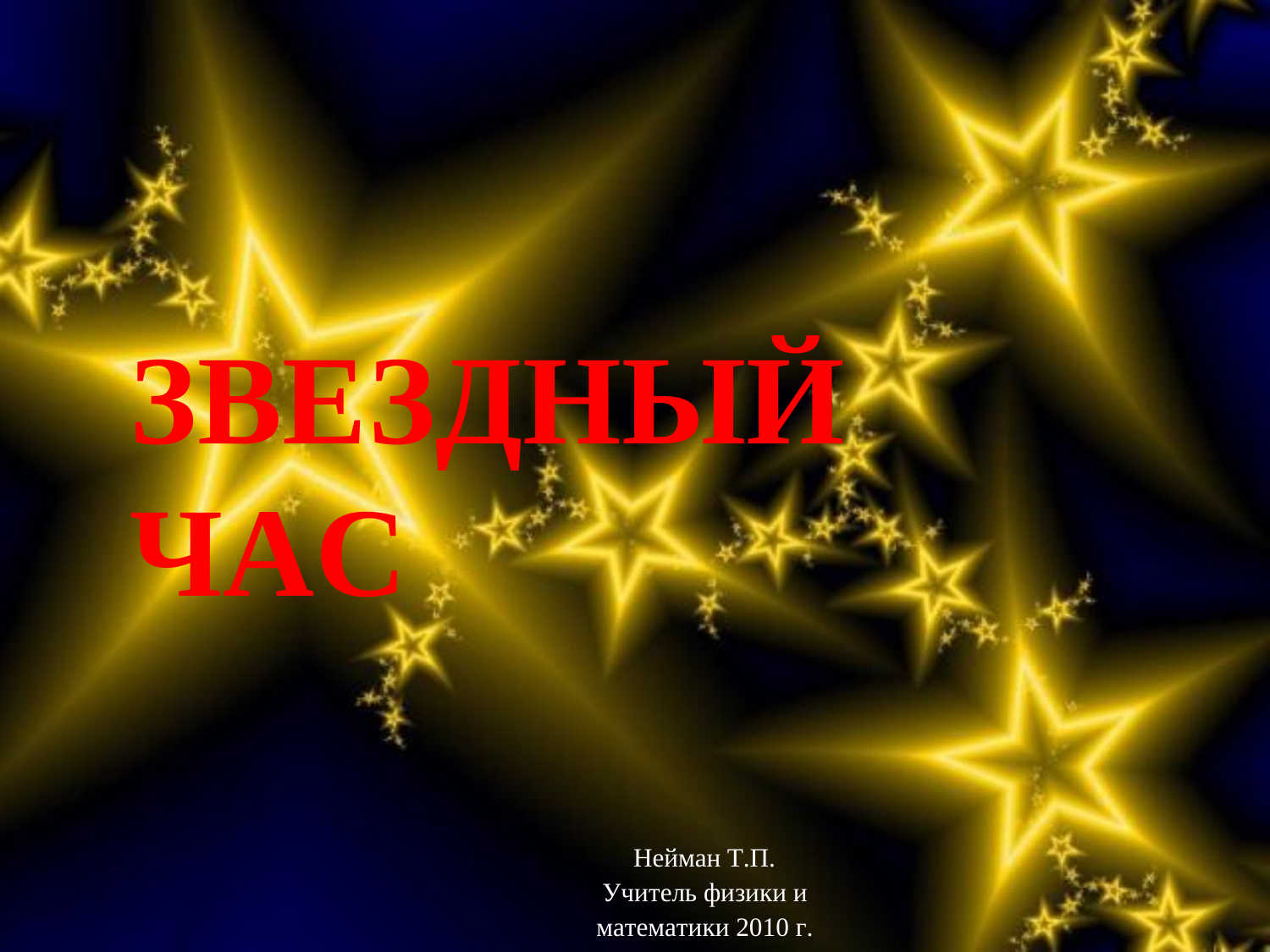

ЗВЕЗДНЫЙ ЧАС
Нейман Т.П.
Учитель физики и математики 2010 г.